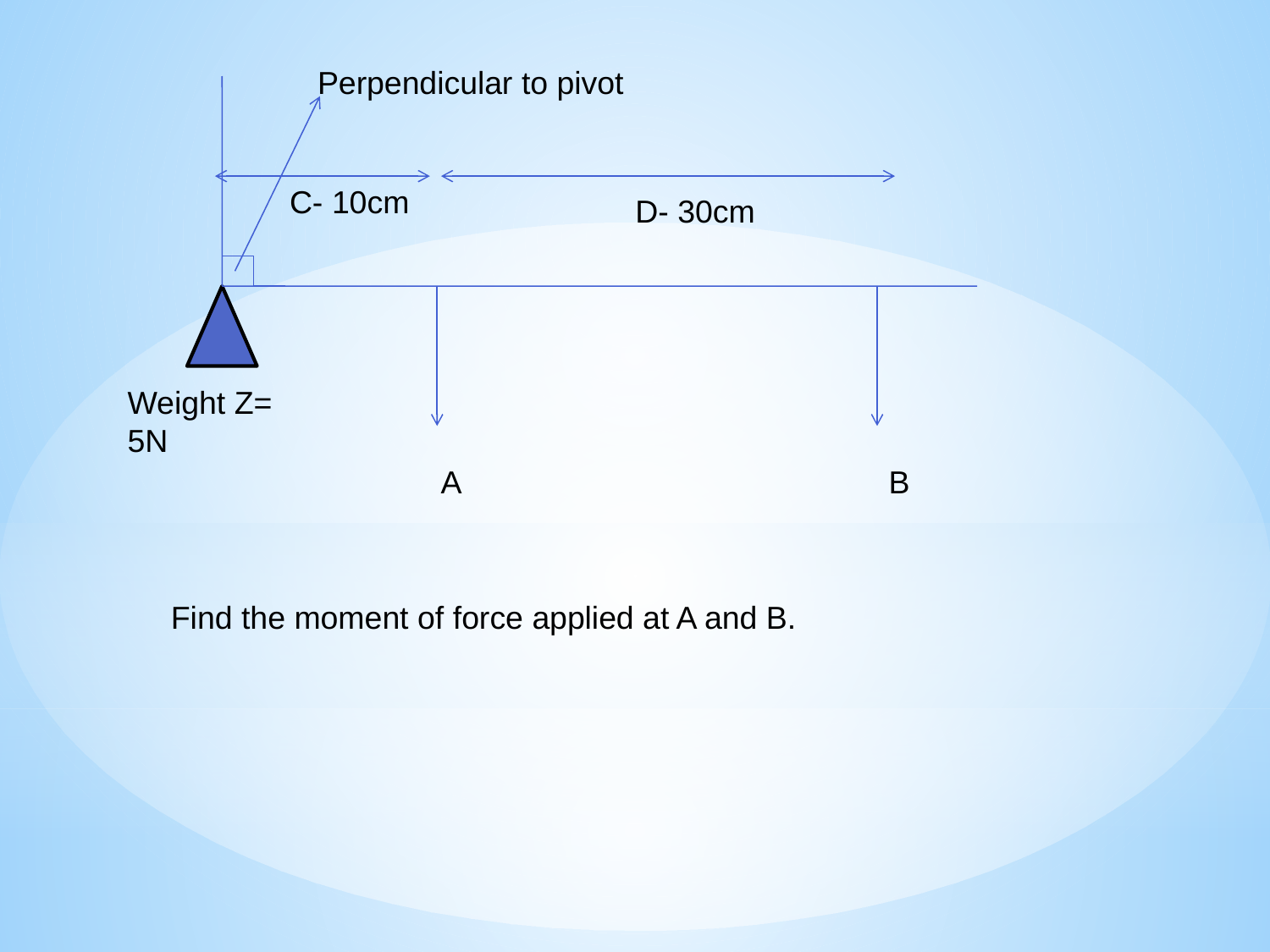

Perpendicular to pivot
       C- 10cm
           D- 30cm

Weight Z= 5N
      A

        B
Find the moment of force applied at A and B.